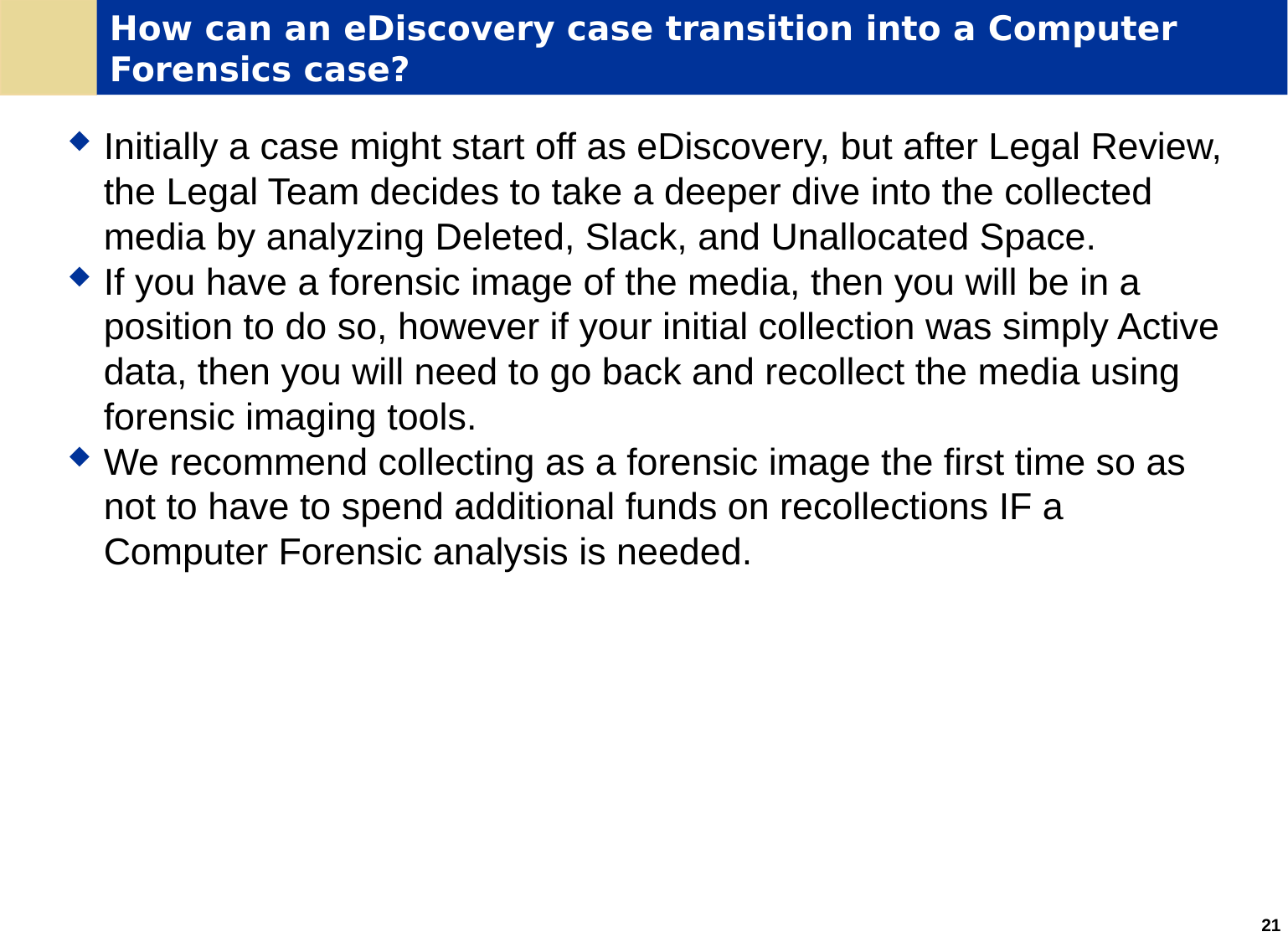

# How can an eDiscovery case transition into a Computer Forensics case?
Initially a case might start off as eDiscovery, but after Legal Review, the Legal Team decides to take a deeper dive into the collected media by analyzing Deleted, Slack, and Unallocated Space.
If you have a forensic image of the media, then you will be in a position to do so, however if your initial collection was simply Active data, then you will need to go back and recollect the media using forensic imaging tools.
We recommend collecting as a forensic image the first time so as not to have to spend additional funds on recollections IF a Computer Forensic analysis is needed.
21